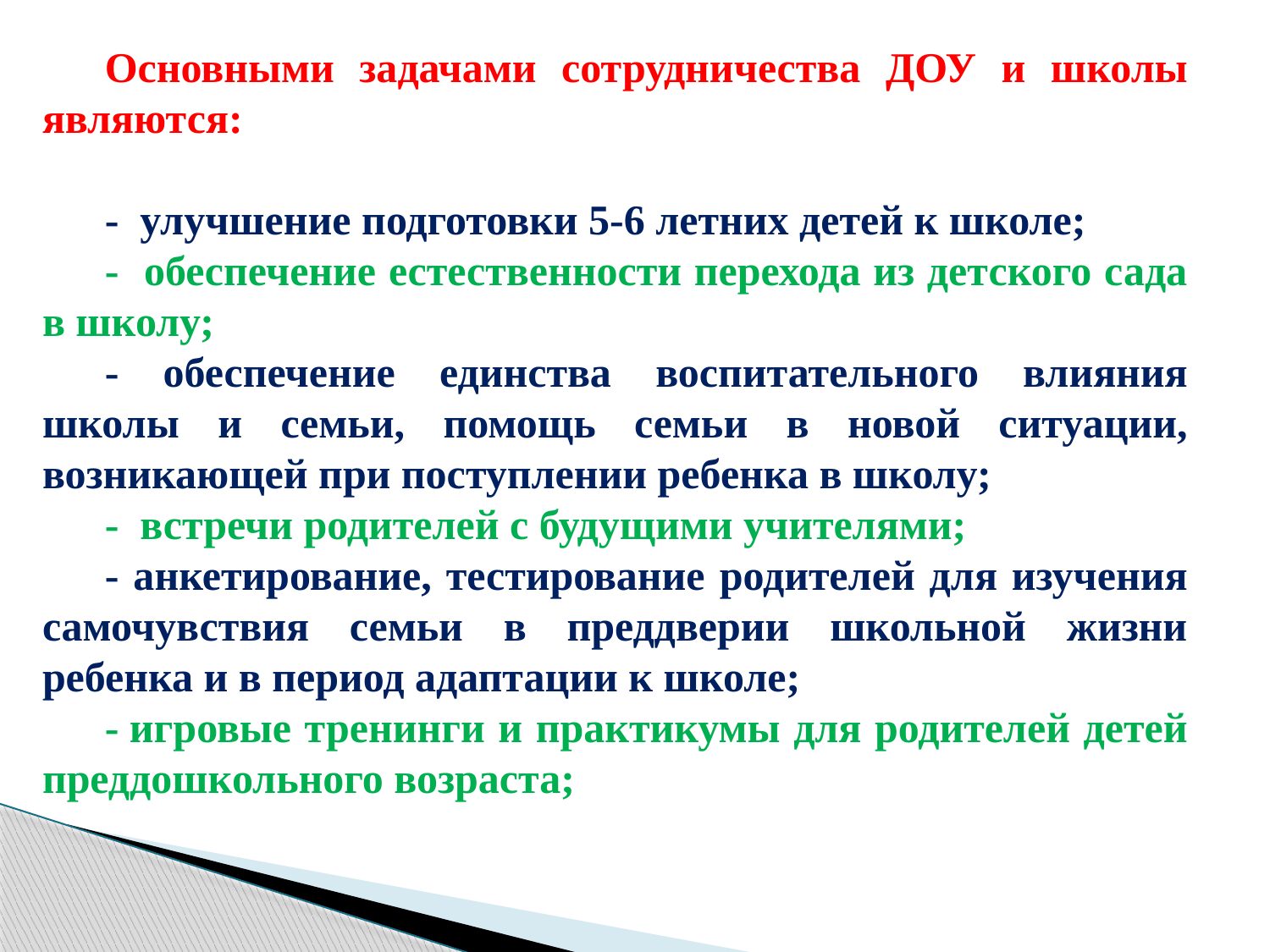

Основными задачами сотрудничества ДОУ и школы являются:

-  улучшение подготовки 5-6 летних детей к школе;
-  обеспечение естественности перехода из детского сада в школу;
- обеспечение единства воспитательного влияния школы и семьи, помощь семьи в новой ситуации, возникающей при поступлении ребенка в школу;
-  встречи родителей с будущими учителями;
- анкетирование, тестирование родителей для изучения самочувствия семьи в преддверии школьной жизни ребенка и в период адаптации к школе;
- игровые тренинги и практикумы для родителей детей преддошкольного возраста;